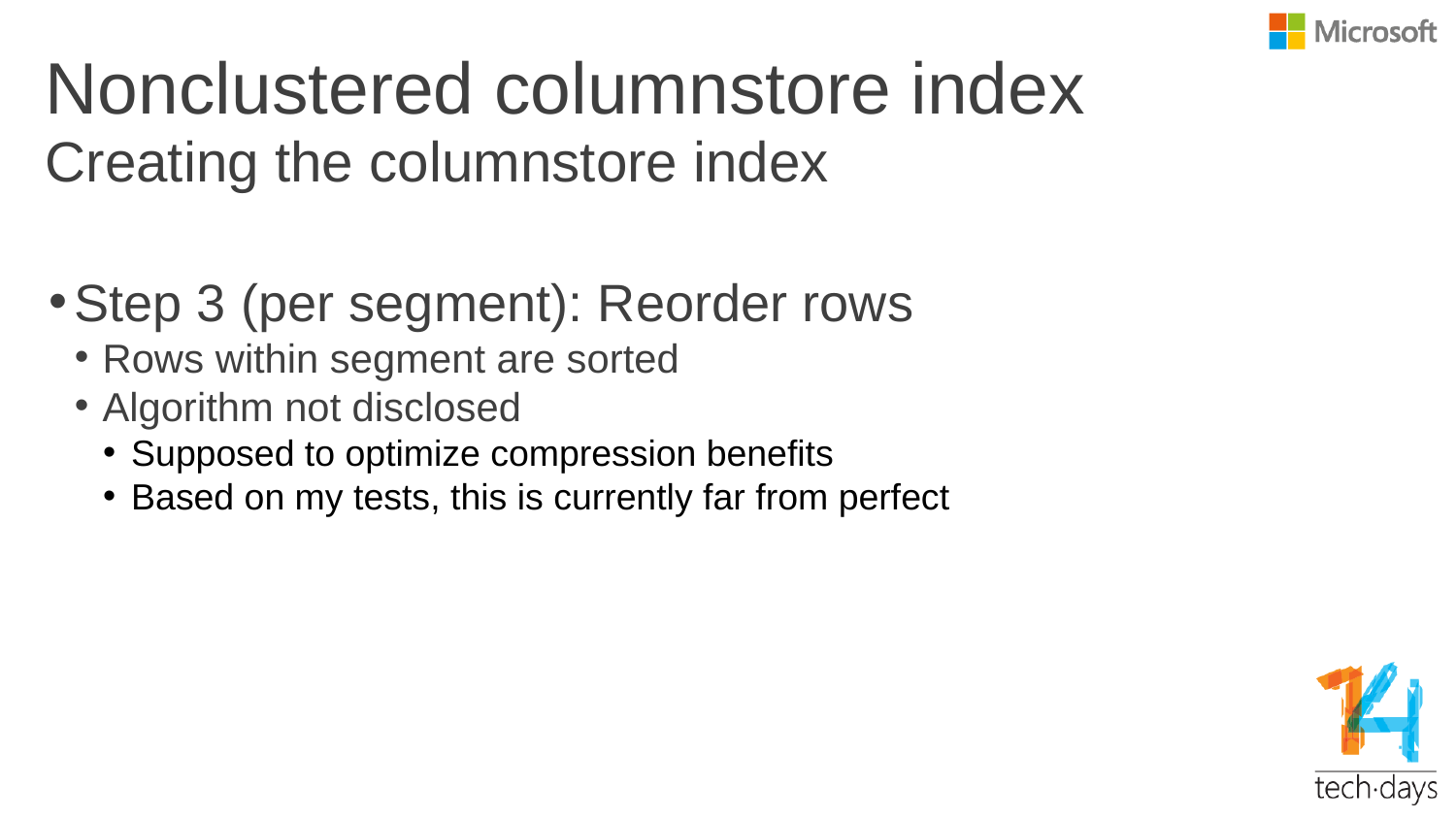

# Nonclustered columnstore index
Creating the columnstore index
Step 3 (per segment): Reorder rows
Rows within segment are sorted
Algorithm not disclosed
Supposed to optimize compression benefits
Based on my tests, this is currently far from perfect